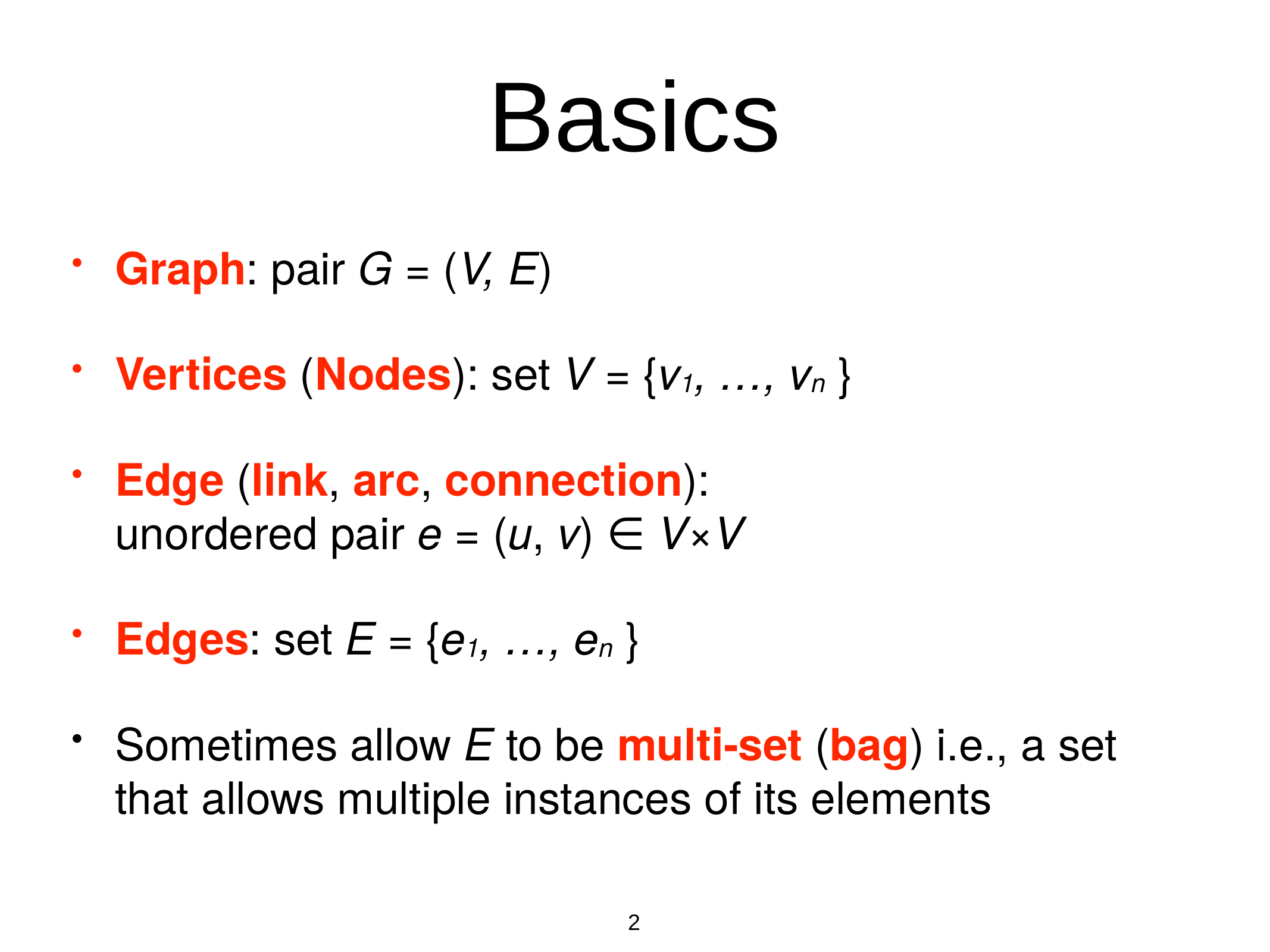

# Basics
Graph: pair G = (V, E)
Vertices (Nodes): set V = {v1, …, vn }
Edge (link, arc, connection):
unordered pair e = (u, v) ∈ V×V
Edges: set E = {e1, …, en }
Sometimes allow E to be multi-set (bag) i.e., a set that allows multiple instances of its elements
2